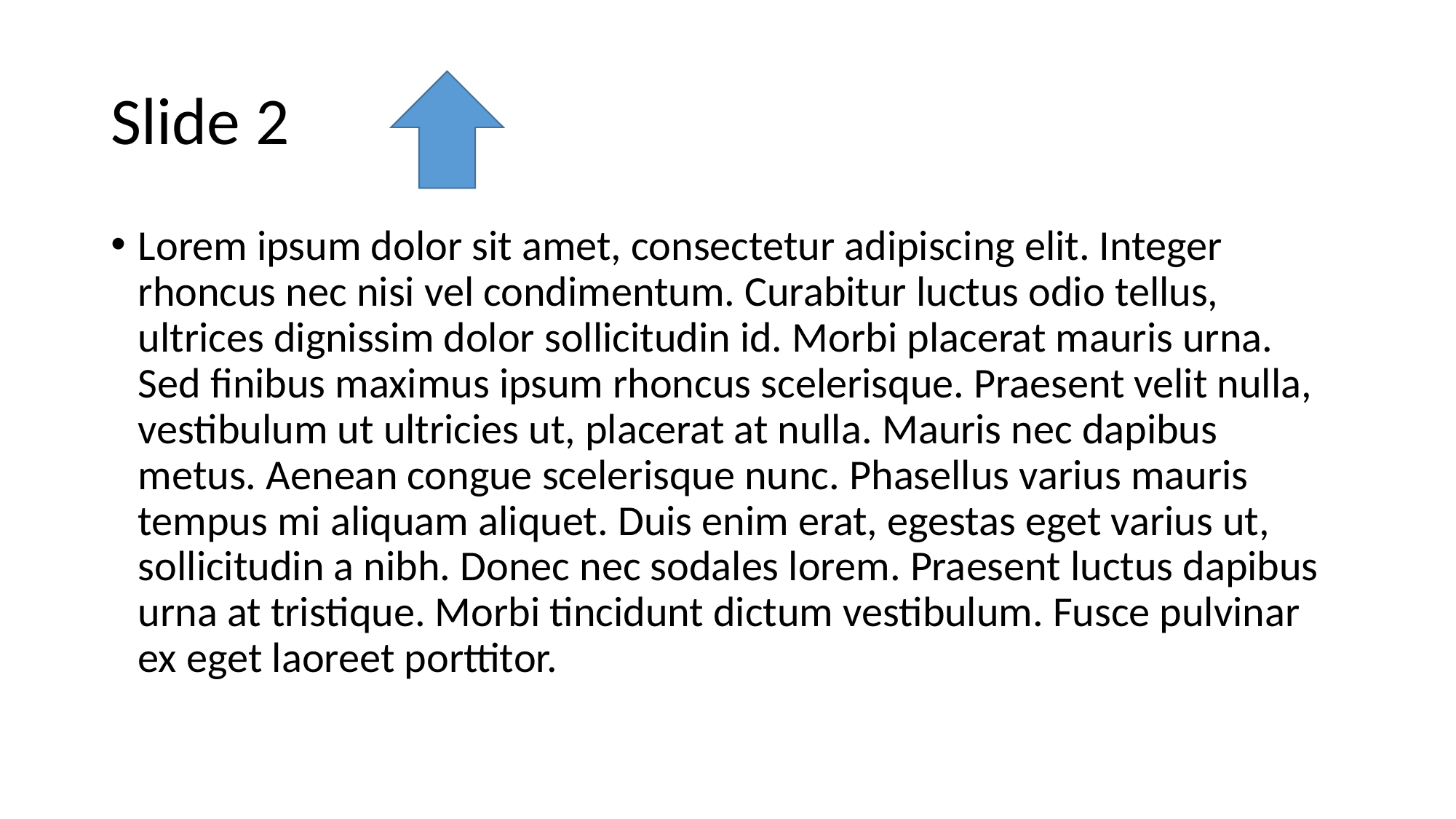

# Slide 2

Lorem ipsum dolor sit amet, consectetur adipiscing elit. Integer rhoncus nec nisi vel condimentum. Curabitur luctus odio tellus, ultrices dignissim dolor sollicitudin id. Morbi placerat mauris urna. Sed finibus maximus ipsum rhoncus scelerisque. Praesent velit nulla, vestibulum ut ultricies ut, placerat at nulla. Mauris nec dapibus metus. Aenean congue scelerisque nunc. Phasellus varius mauris tempus mi aliquam aliquet. Duis enim erat, egestas eget varius ut, sollicitudin a nibh. Donec nec sodales lorem. Praesent luctus dapibus urna at tristique. Morbi tincidunt dictum vestibulum. Fusce pulvinar ex eget laoreet porttitor.